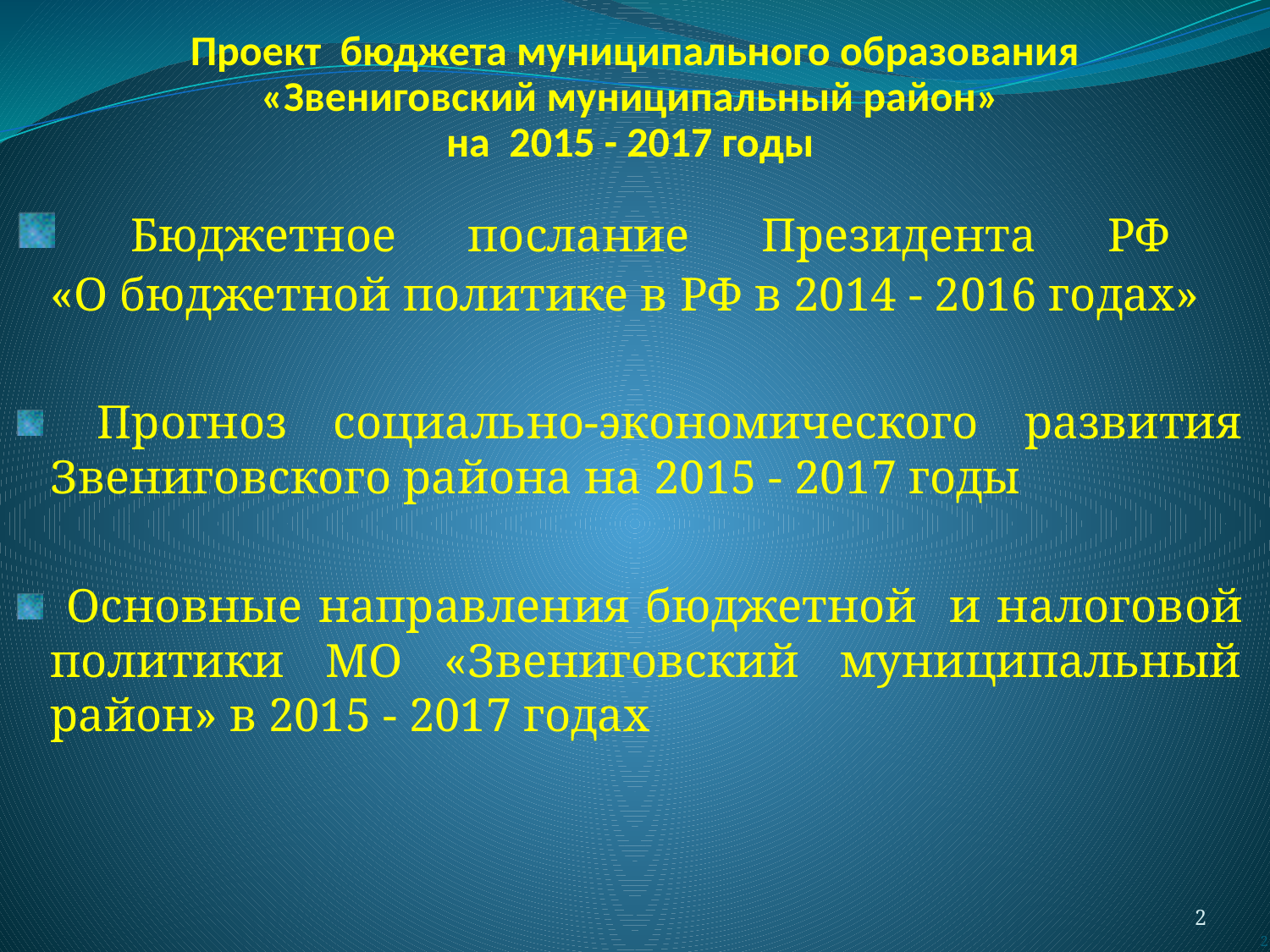

Проект  бюджета муниципального образования
«Звениговский муниципальный район»
на  2015 - 2017 годы
 Бюджетное послание Президента РФ
«О бюджетной политике в РФ в 2014 - 2016 годах»

 Прогноз социально-экономического развития Звениговского района на 2015 - 2017 годы

 Основные направления бюджетной  и налоговой политики МО «Звениговский муниципальный район» в 2015 - 2017 годах
2
2